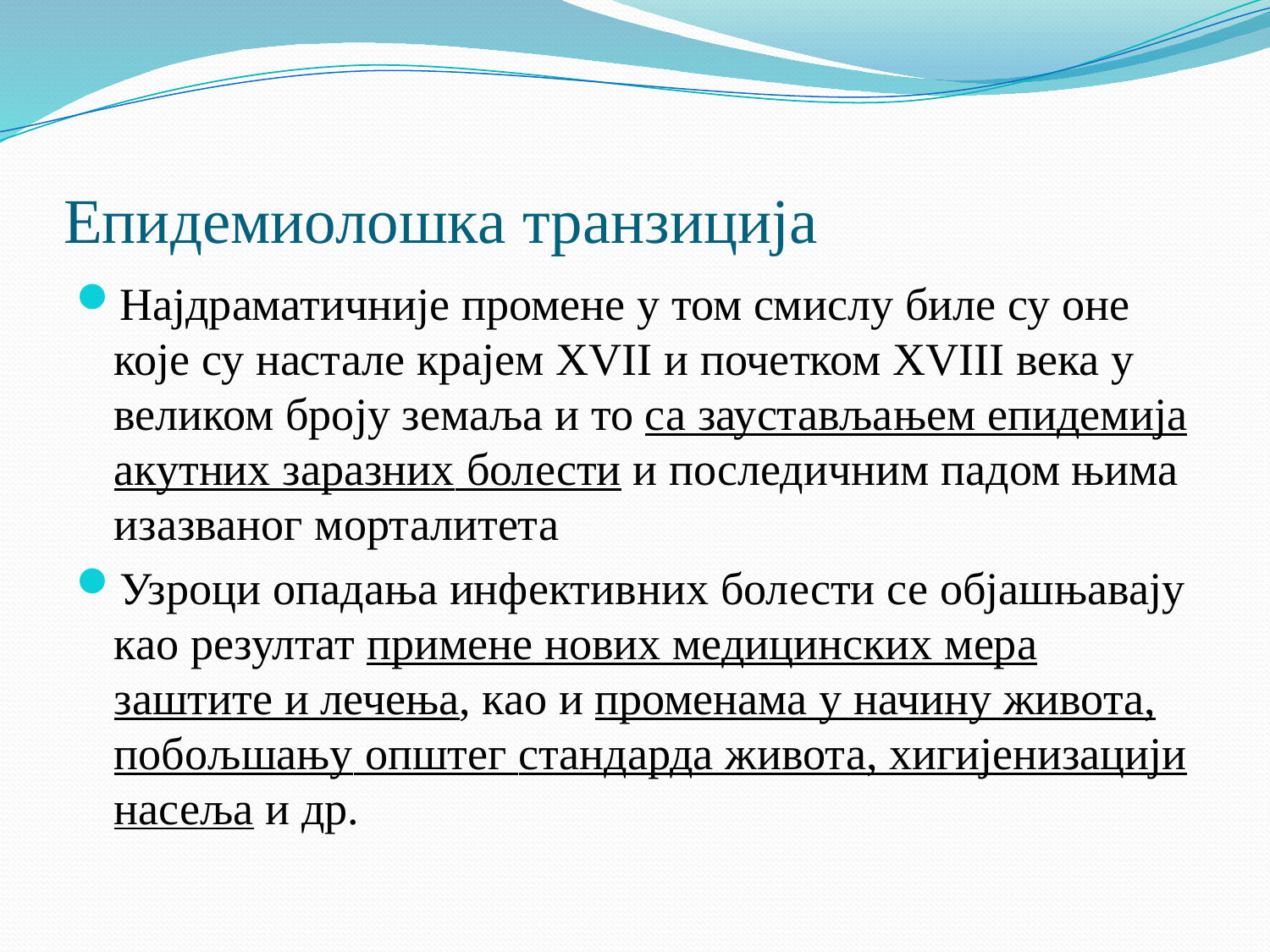

# Епидемиолошка транзиција
Најдраматичније промене у том смислу биле су оне које су настале крајем XVII и почетком XVIII века у великом броју земаља и то са заустављањем епидемија акутних заразних болести и последичним падом њима изазваног морталитета
Узроци опадања инфективних болести се објашњавају као резултат примене нових медицинских мера заштите и лечења, као и променама у начину живота, побољшању општег стандарда живота, хигијенизацији насеља и др.